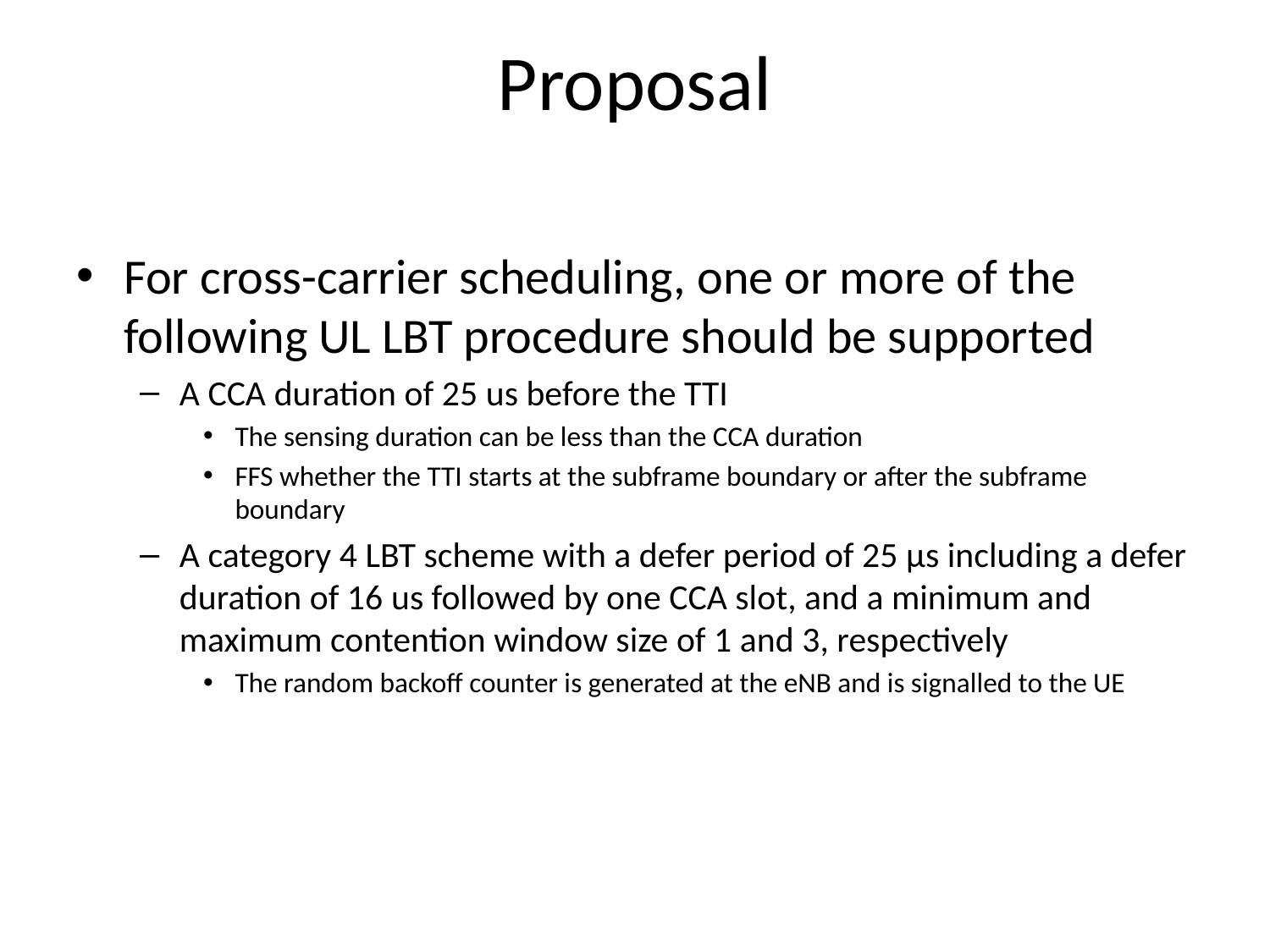

# Proposal

For cross-carrier scheduling, one or more of the following UL LBT procedure should be supported
A CCA duration of 25 us before the TTI
The sensing duration can be less than the CCA duration
FFS whether the TTI starts at the subframe boundary or after the subframe boundary
A category 4 LBT scheme with a defer period of 25 µs including a defer duration of 16 us followed by one CCA slot, and a minimum and maximum contention window size of 1 and 3, respectively
The random backoff counter is generated at the eNB and is signalled to the UE